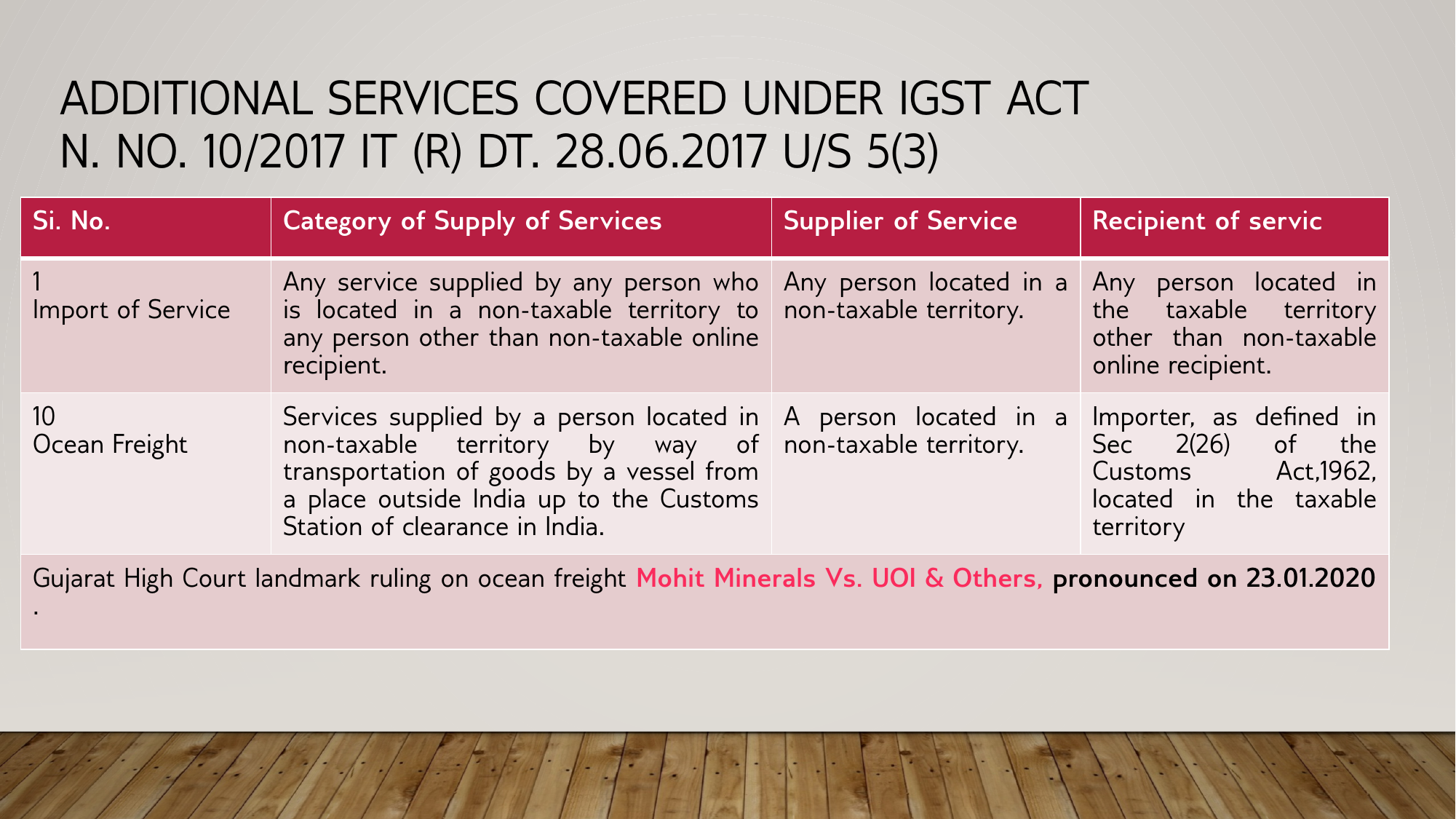

# Additional Services covered under IGST Act N. No. 10/2017 IT (R) dt. 28.06.2017 u/s 5(3)
| Si. No. | Category of Supply of Services | Supplier of Service | Recipient of servic |
| --- | --- | --- | --- |
| 1 Import of Service | Any service supplied by any person who is located in a non-taxable territory to any person other than non-taxable online recipient. | Any person located in a non-taxable territory. | Any person located in the taxable territory other than non-taxable online recipient. |
| 10 Ocean Freight | Services supplied by a person located in non-taxable territory by way of transportation of goods by a vessel from a place outside India up to the Customs Station of clearance in India. | A person located in a non-taxable territory. | Importer, as defined in Sec 2(26) of the Customs Act,1962, located in the taxable territory |
| Gujarat High Court landmark ruling on ocean freight Mohit Minerals Vs. UOI & Others, pronounced on 23.01.2020. |  |  |  |